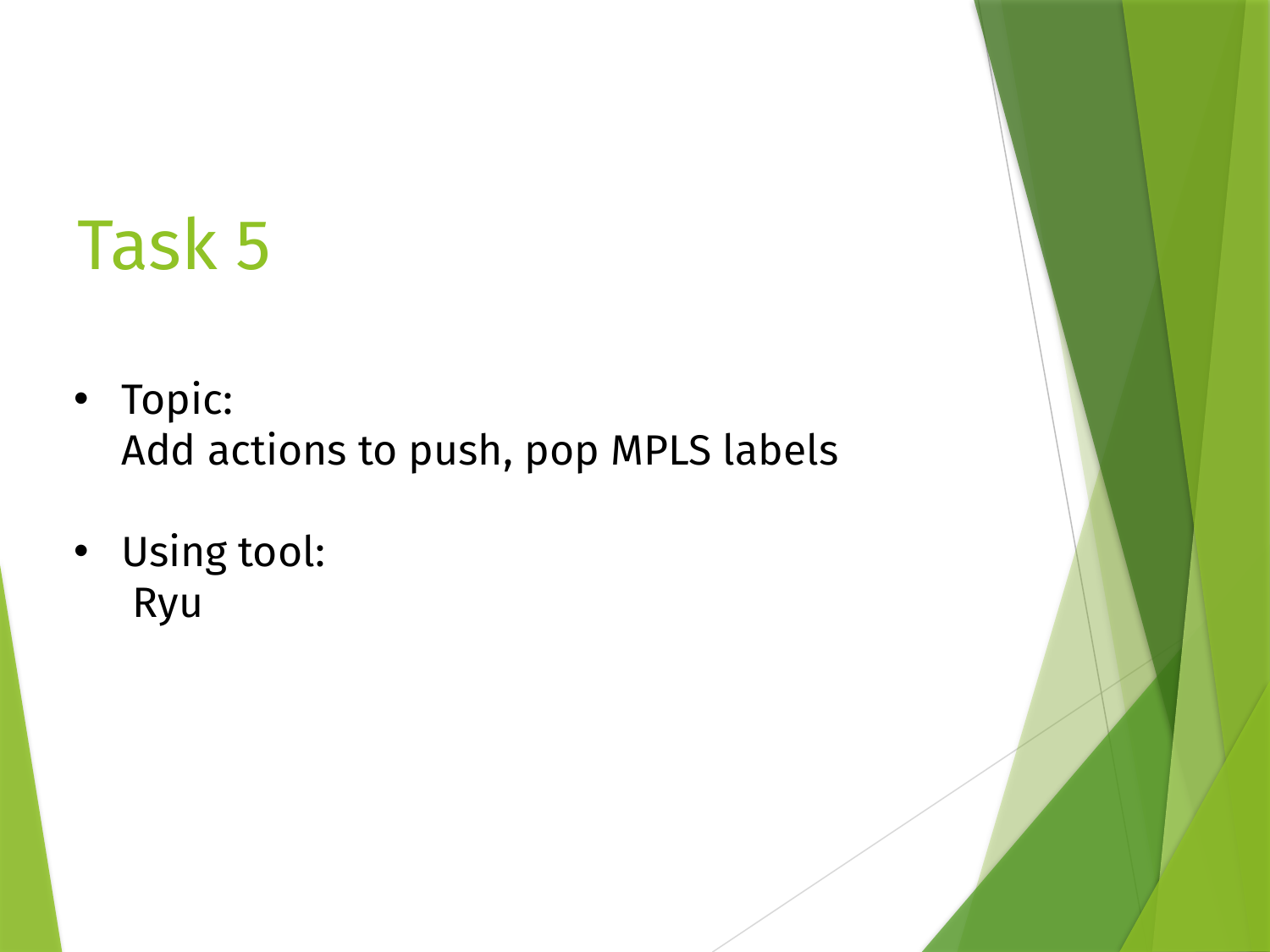

# Task 5
Topic:
Add actions to push, pop MPLS labels

Using tool:
 Ryu